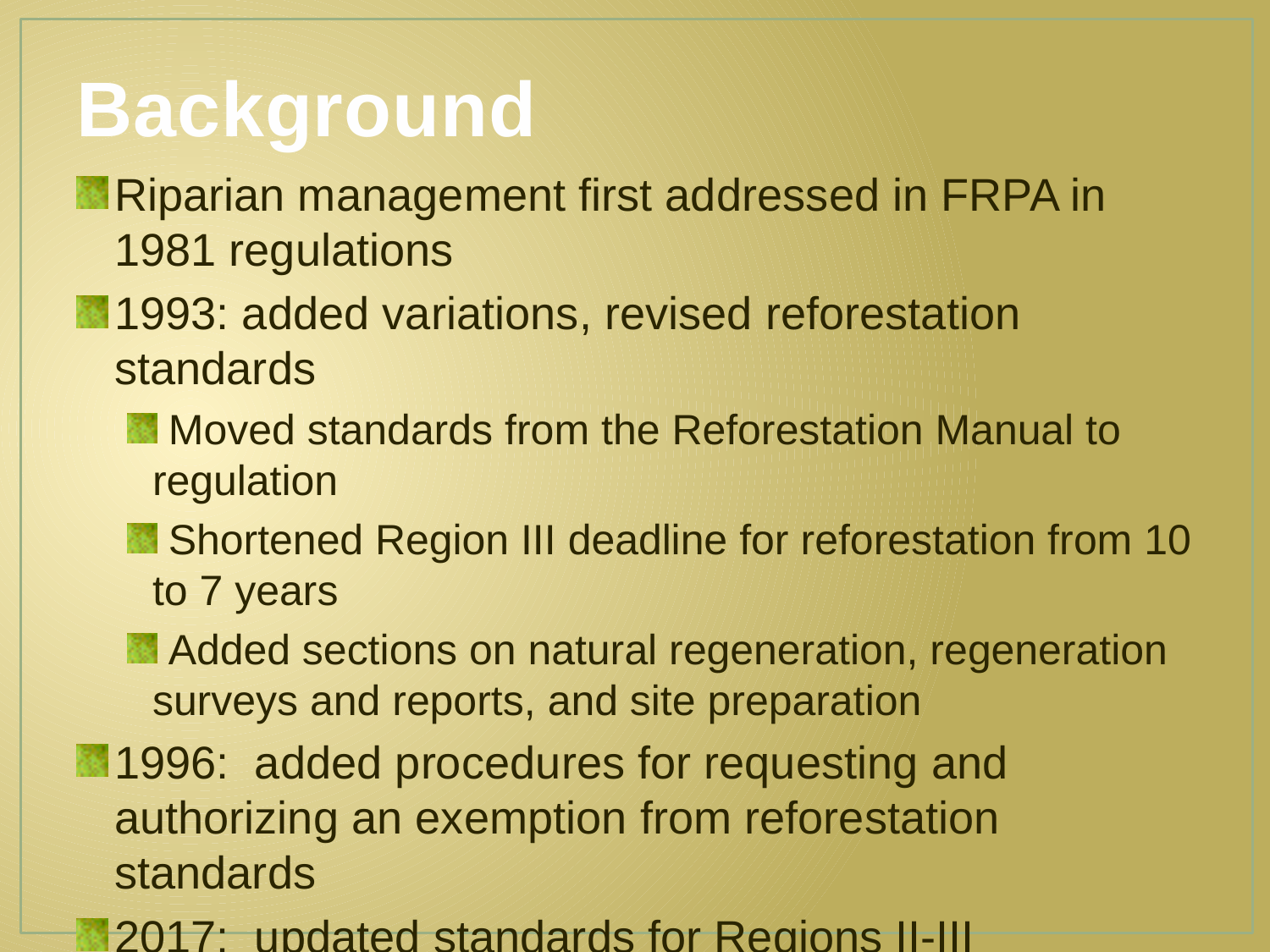

# Background
Riparian management first addressed in FRPA in 1981 regulations
1993: added variations, revised reforestation standards
 Moved standards from the Reforestation Manual to regulation
 Shortened Region III deadline for reforestation from 10 to 7 years
 Added sections on natural regeneration, regeneration surveys and reports, and site preparation
1996:  added procedures for requesting and authorizing an exemption from reforestation standards
2017:  updated standards for Regions II-III